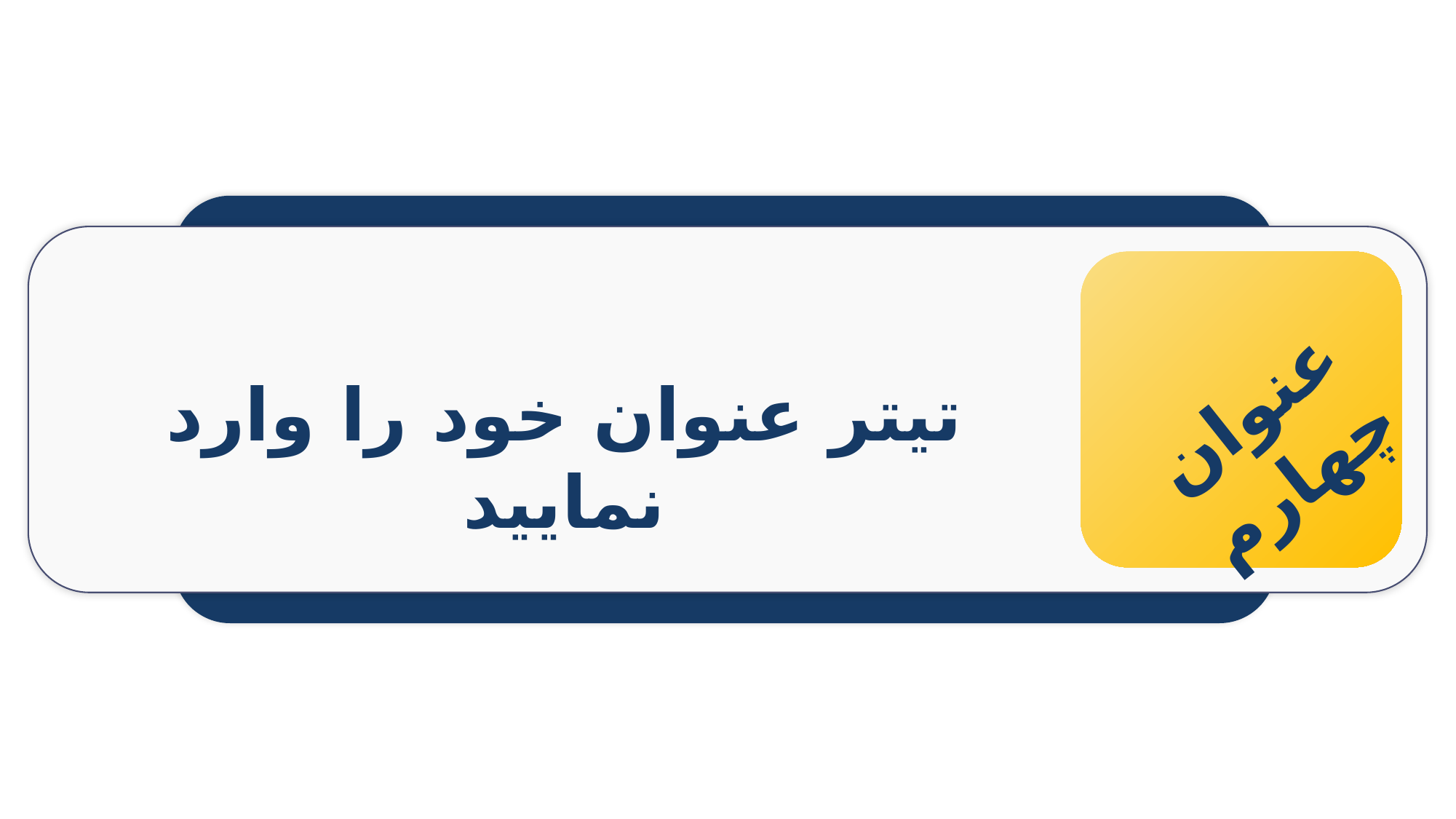

عنوان چهارم
تیتر عنوان خود را وارد نمایید